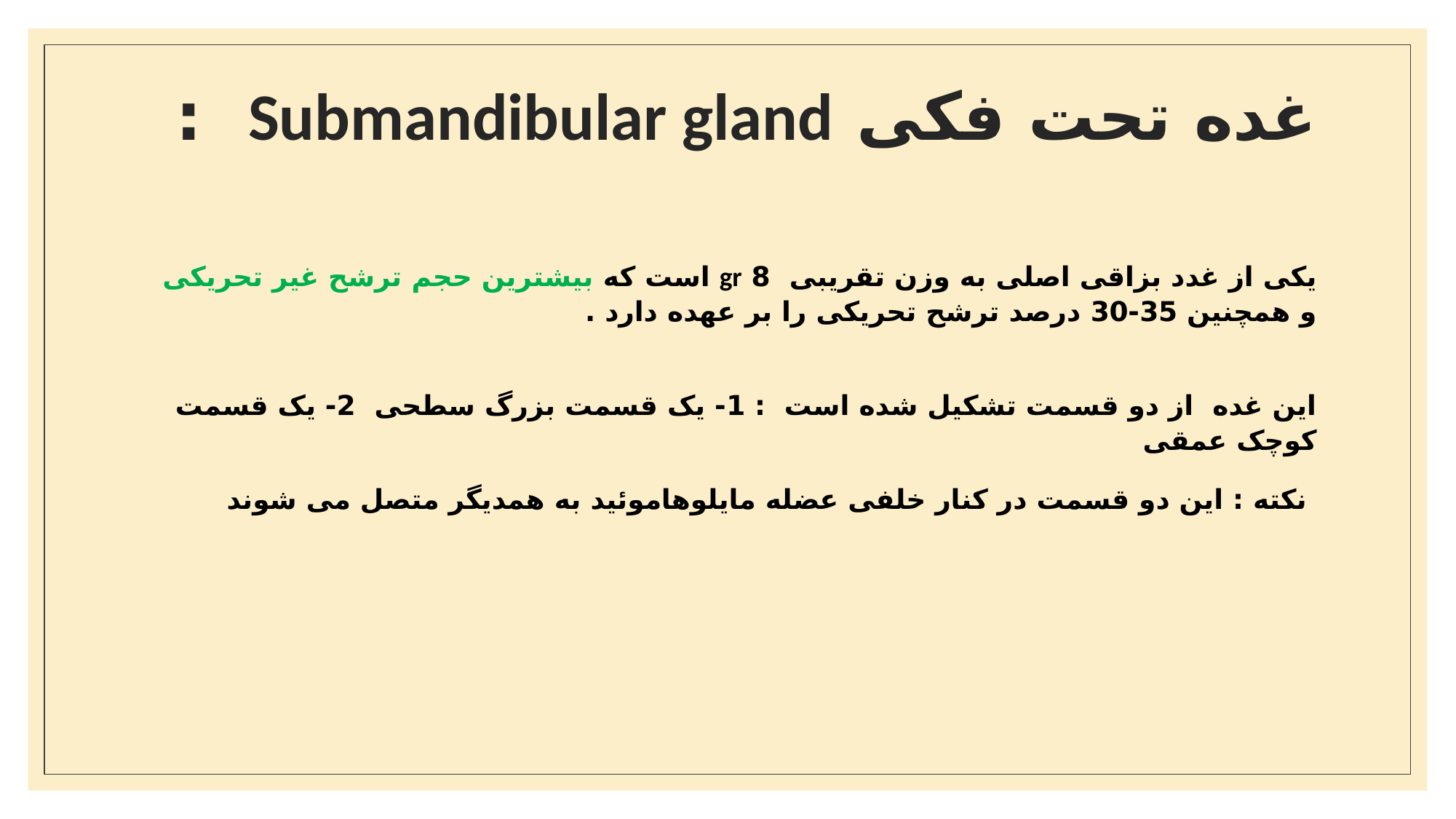

# غده تحت فکی Submandibular gland  :
یکی از غدد بزاقی اصلی به وزن تقریبی  8 gr است که بیشترین حجم ترشح غیر تحریکی و همچنین 35-30 درصد ترشح تحریکی را بر عهده دارد .

این غده  از دو قسمت تشکیل شده است  : 1- یک قسمت بزرگ سطحی  2- یک قسمت کوچک عمقی
نکته : این دو قسمت در کنار خلفی عضله مایلوهاموئید به همدیگر متصل می شوند